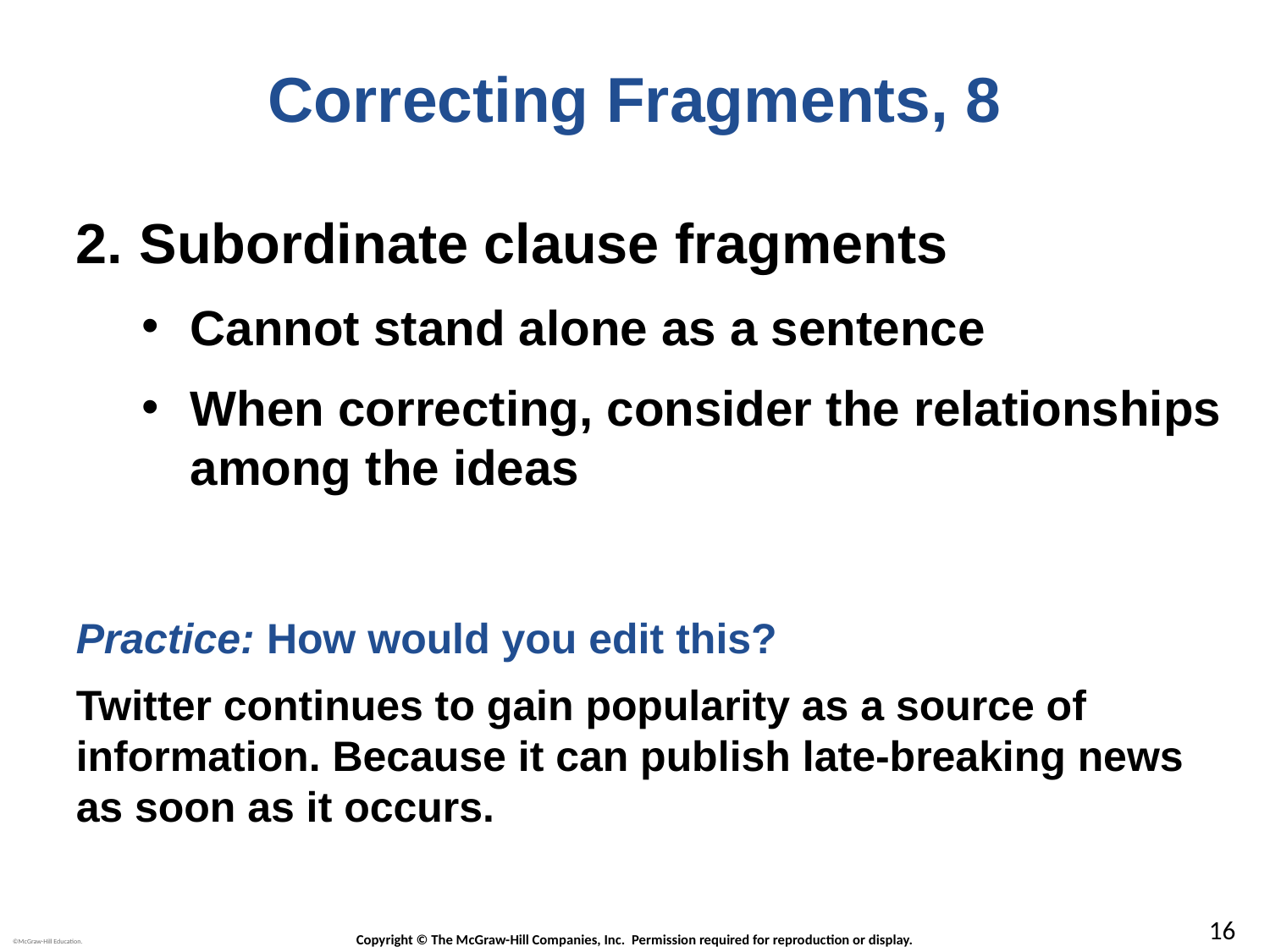

# Correcting Fragments, 8
Subordinate clause fragments
Cannot stand alone as a sentence
When correcting, consider the relationships among the ideas
Practice: How would you edit this?
Twitter continues to gain popularity as a source of information. Because it can publish late-breaking news as soon as it occurs.